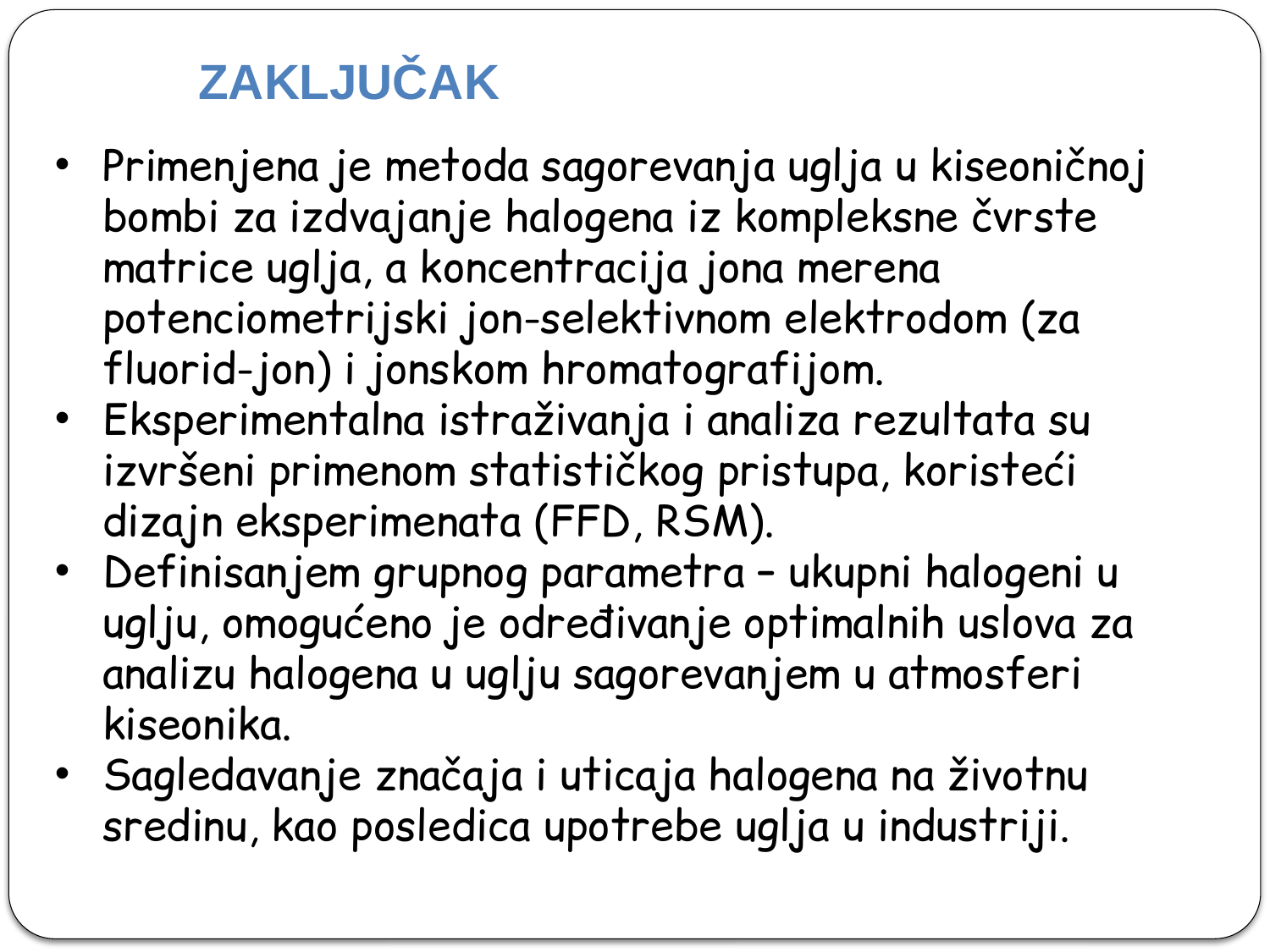

ZAKLJUČAK
Primenjena je metoda sagorevanja uglja u kiseoničnoj bombi za izdvajanje halogena iz kompleksne čvrste matrice uglja, a koncentracija jona merena potenciometrijski jon-selektivnom elektrodom (za fluorid-jon) i jonskom hromatografijom.
Eksperimentalna istraživanja i analiza rezultata su izvršeni primenom statističkog pristupa, koristeći  dizajn eksperimenata (FFD, RSM).
Definisanjem grupnog parametra – ukupni halogeni u uglju, omogućeno je određivanje optimalnih uslova za analizu halogena u uglju sagorevanjem u atmosferi kiseonika.
Sagledavanje značaja i uticaja halogena na životnu sredinu, kao posledica upotrebe uglja u industriji.